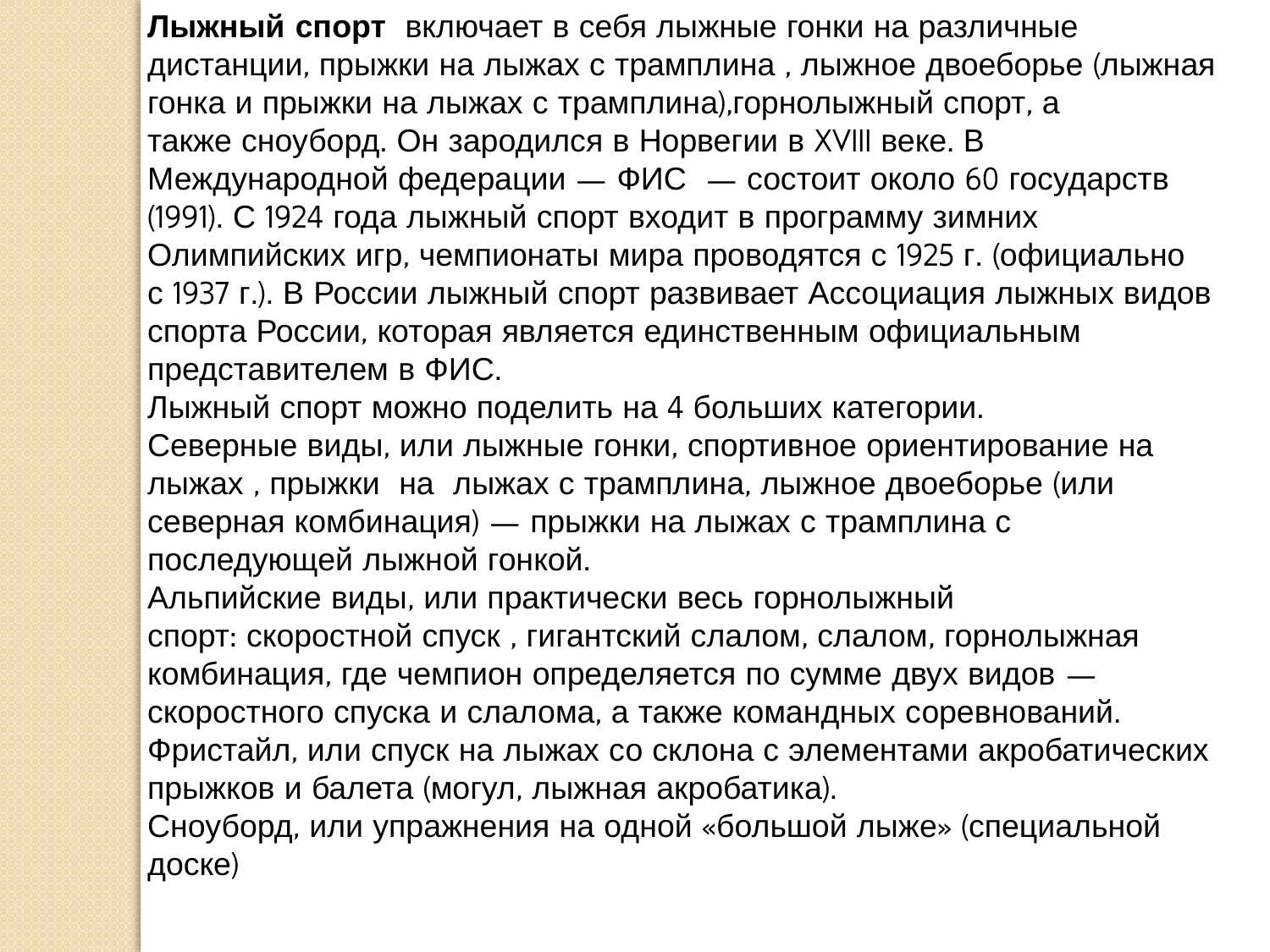

Лыжный спорт  включает в себя лыжные гонки на различные дистанции, прыжки на лыжах с трамплина , лыжное двоеборье (лыжная гонка и прыжки на лыжах с трамплина),горнолыжный спорт, а также сноуборд. Он зародился в Норвегии в XVIII веке. В Международной федерации — ФИС  — состоит около 60 государств (1991). С 1924 года лыжный спорт входит в программу зимних Олимпийских игр, чемпионаты мира проводятся с 1925 г. (официально с 1937 г.). В России лыжный спорт развивает Ассоциация лыжных видов спорта России, которая является единственным официальным представителем в ФИС.
Лыжный спорт можно поделить на 4 больших категории.
Северные виды, или лыжные гонки, спортивное ориентирование на лыжах , прыжки  на  лыжах с трамплина, лыжное двоеборье (или северная комбинация) — прыжки на лыжах с трамплина с последующей лыжной гонкой.
Альпийские виды, или практически весь горнолыжный спорт: скоростной спуск , гигантский слалом, слалом, горнолыжная комбинация, где чемпион определяется по сумме двух видов — скоростного спуска и слалома, а также командных соревнований.
Фристайл, или спуск на лыжах со склона с элементами акробатических прыжков и балета (могул, лыжная акробатика).
Сноуборд, или упражнения на одной «большой лыже» (специальной доске)